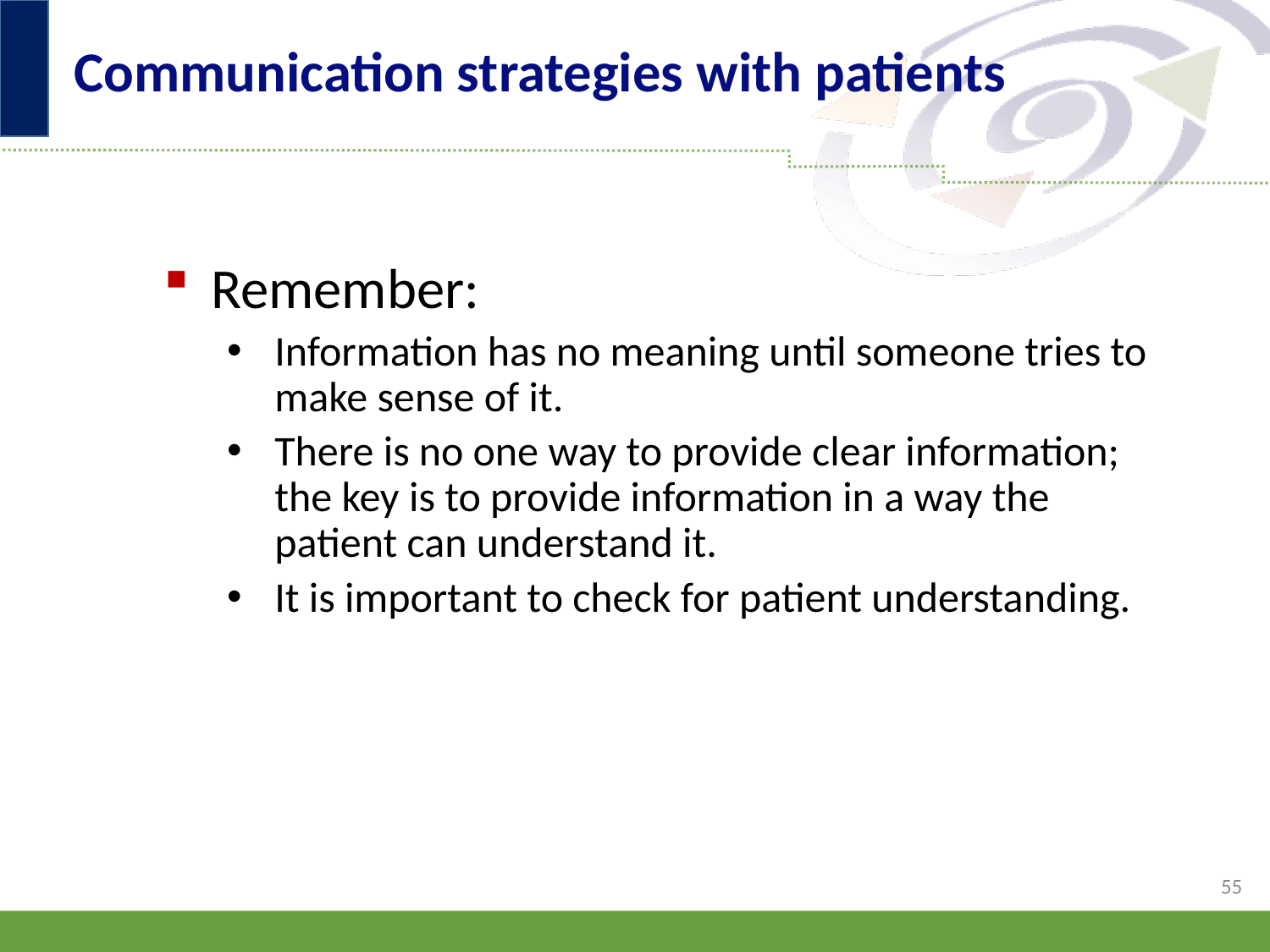

# Communication strategies with patients
Remember:
Information has no meaning until someone tries to make sense of it.
There is no one way to provide clear information; the key is to provide information in a way the patient can understand it.
It is important to check for patient understanding.
55